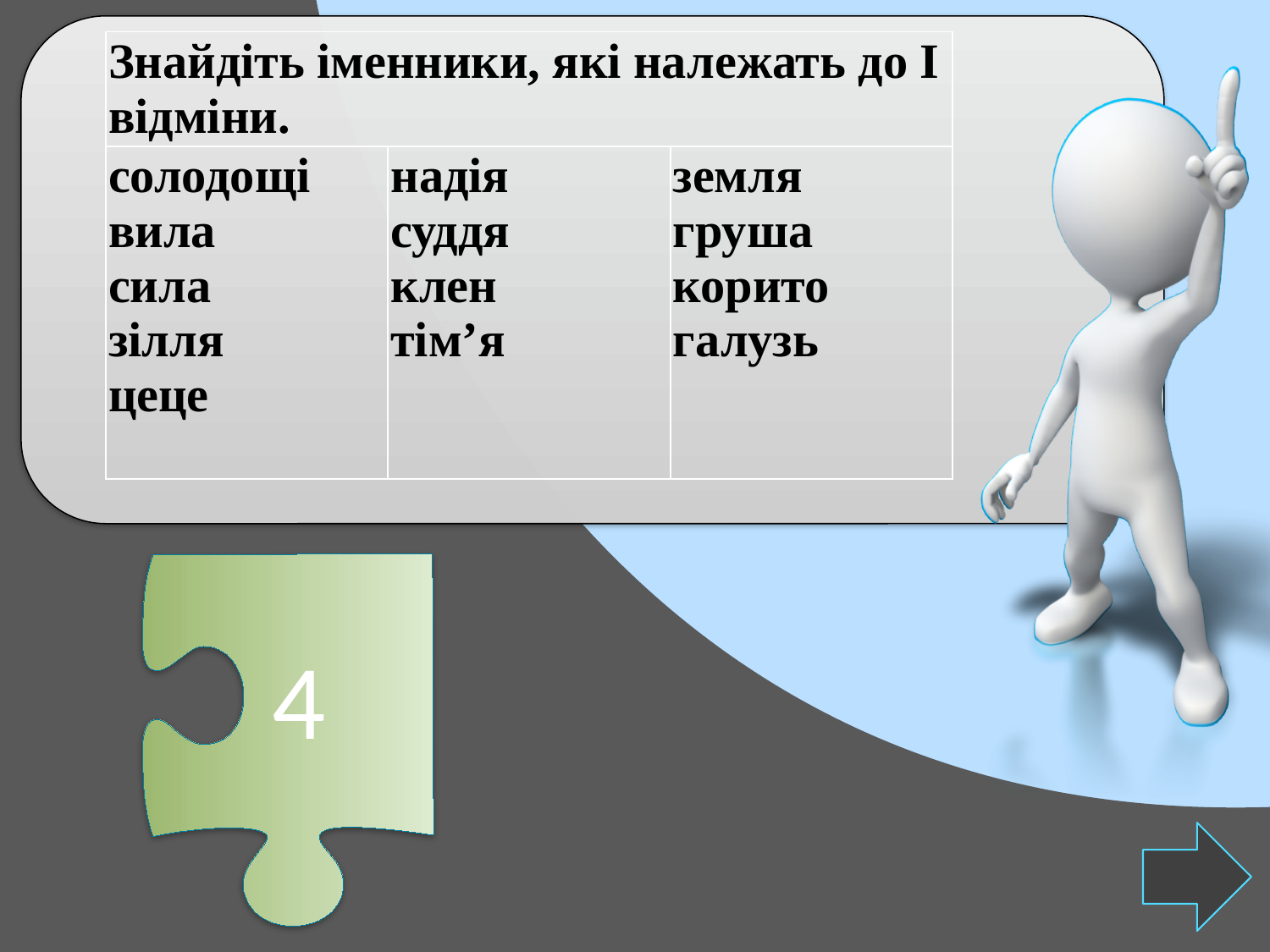

| Знайдіть іменники, які належать до І відміни. |  |  |
| --- | --- | --- |
| солодощі вила сила зілля цеце | надія суддя клен тім’я | земля груша корито галузь |
4